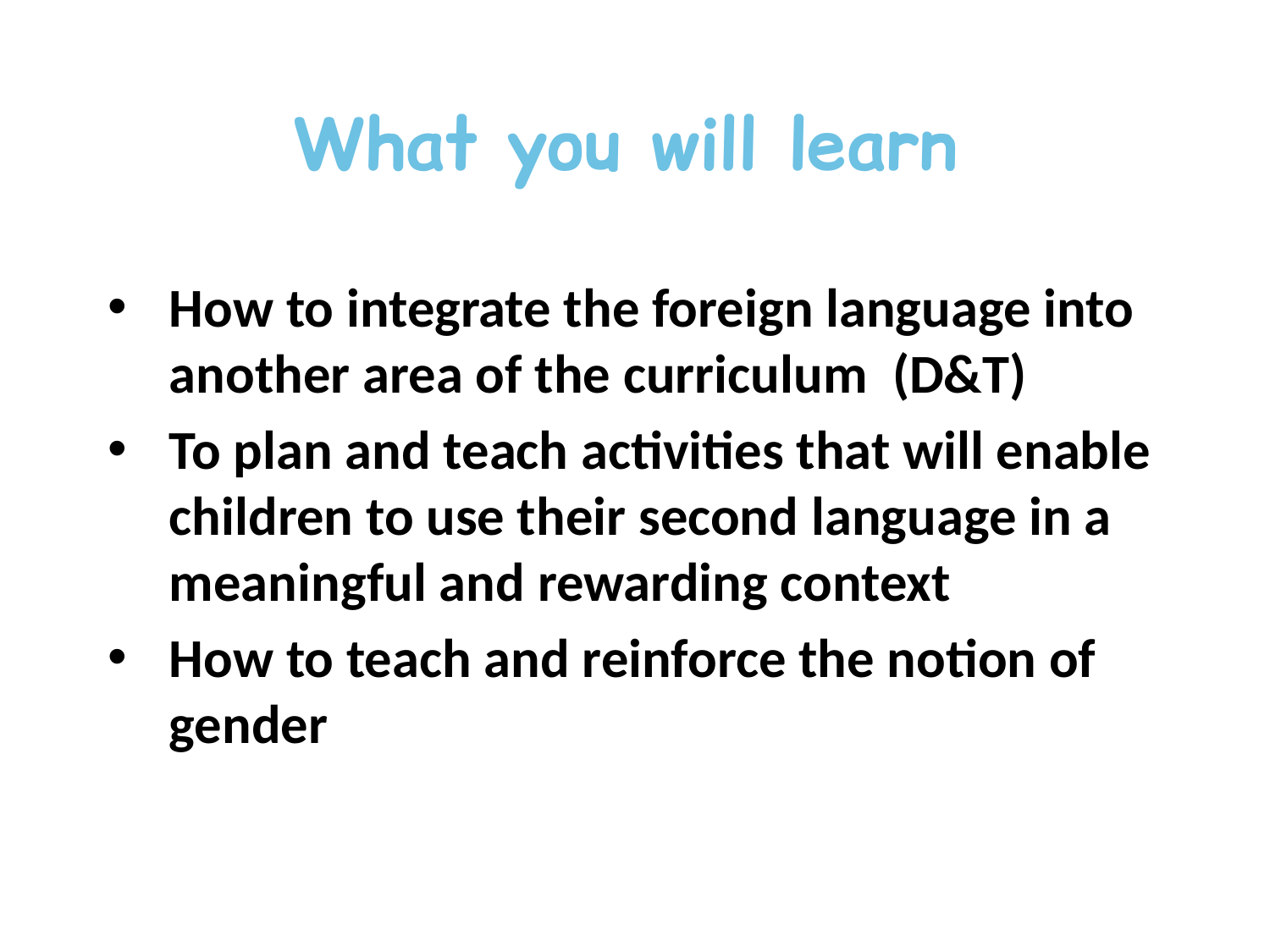

# What you will learn
How to integrate the foreign language into another area of the curriculum  (D&T)
To plan and teach activities that will enable children to use their second language in a meaningful and rewarding context
How to teach and reinforce the notion of gender